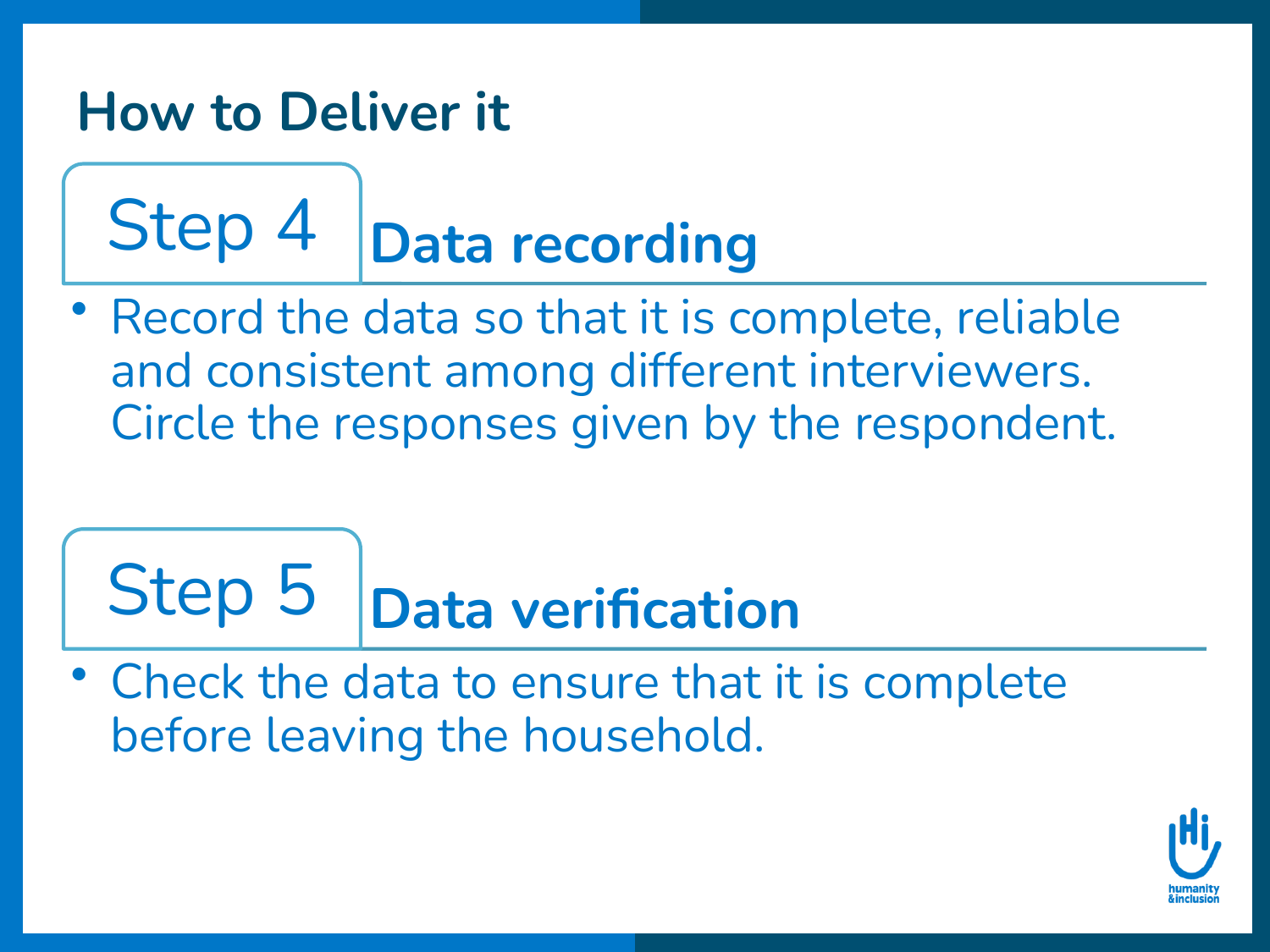

# How to Deliver it
Data recording
Step 4
Record the data so that it is complete, reliable and consistent among different interviewers. Circle the responses given by the respondent.
Data verification
Step 5
Check the data to ensure that it is complete before leaving the household.